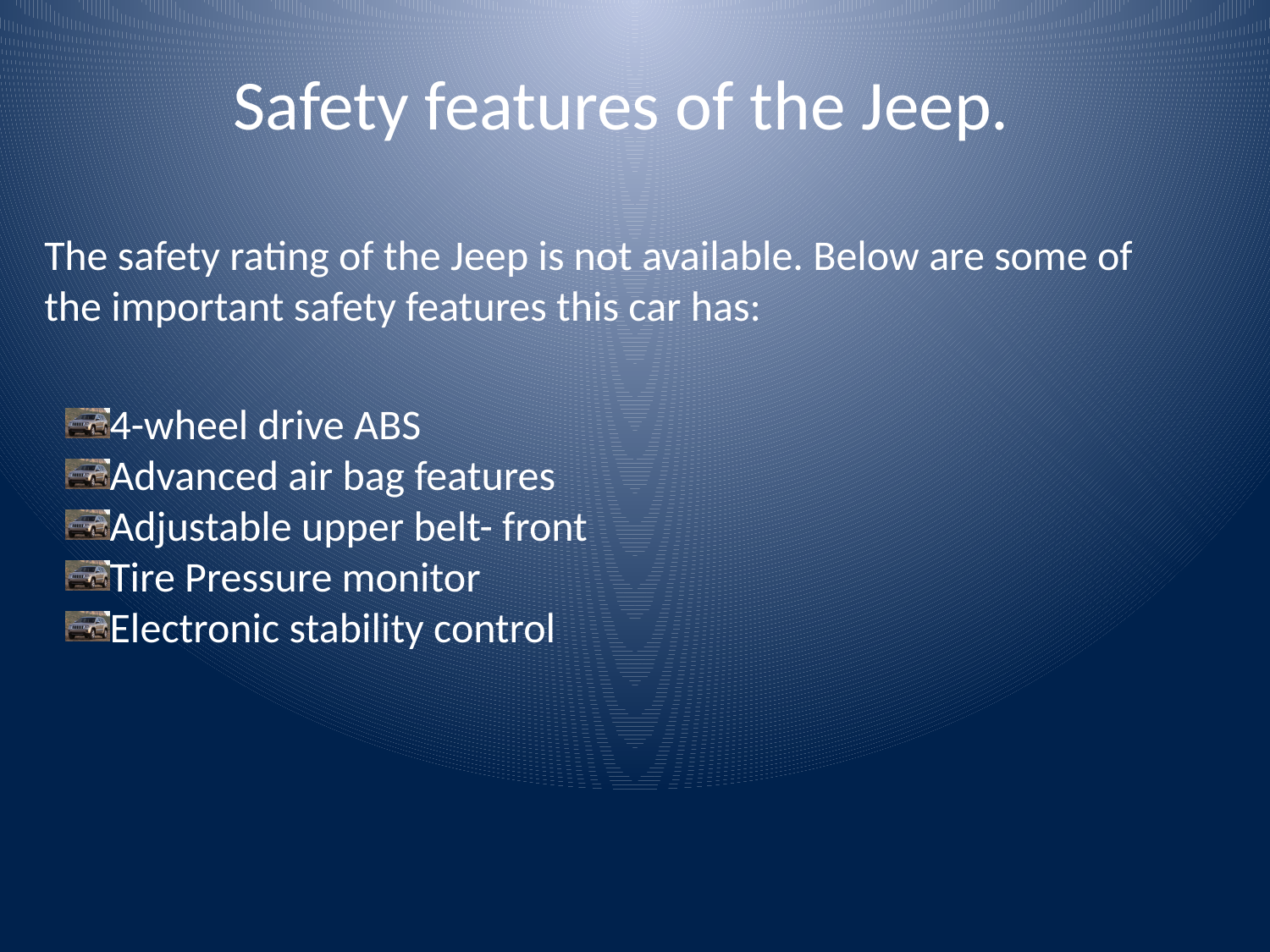

Safety features of the Jeep.
The safety rating of the Jeep is not available. Below are some of the important safety features this car has:
4-wheel drive ABS
Advanced air bag features
Adjustable upper belt- front
Tire Pressure monitor
Electronic stability control